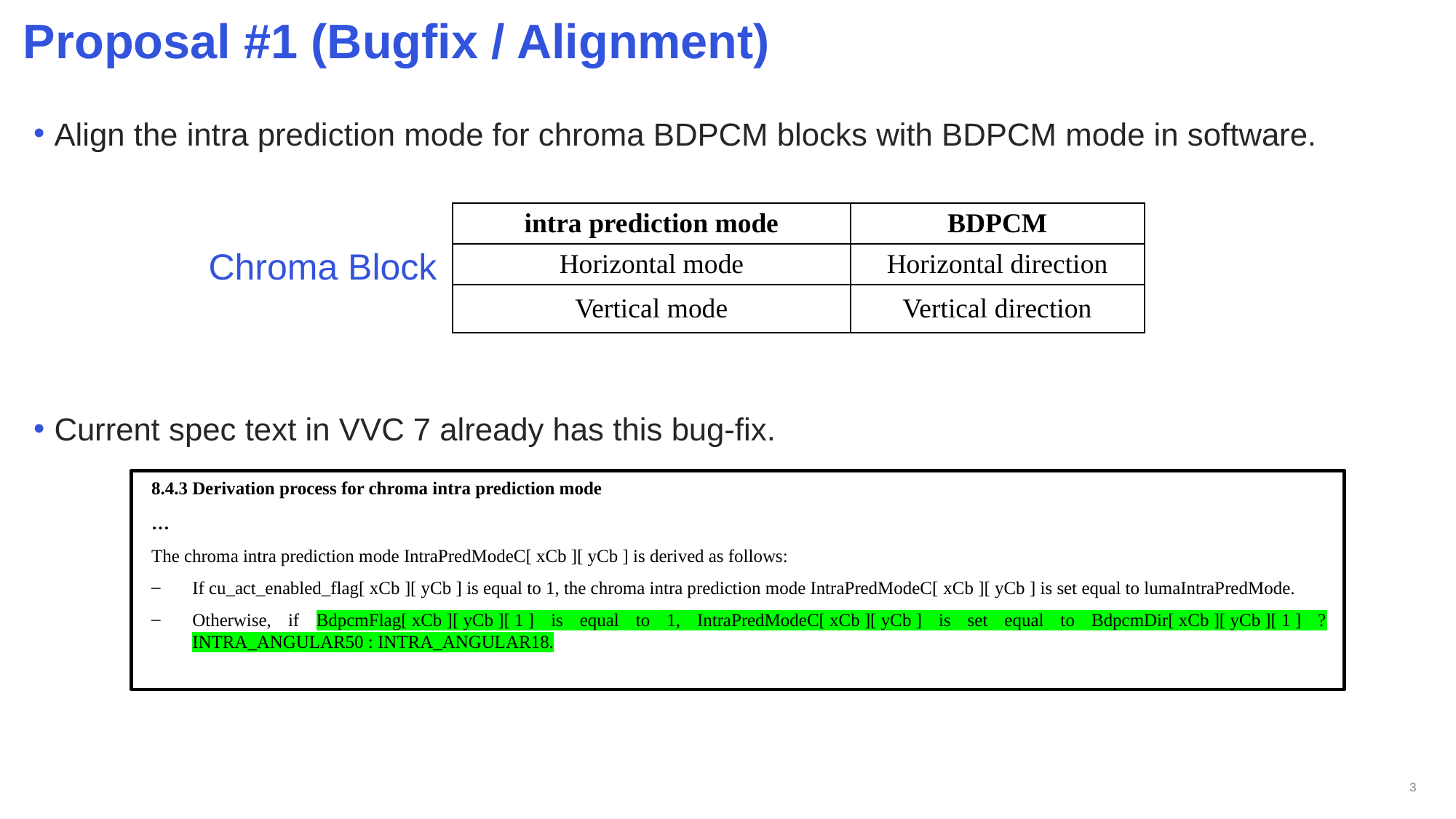

# Proposal #1 (Bugfix / Alignment)
Align the intra prediction mode for chroma BDPCM blocks with BDPCM mode in software.

Current spec text in VVC 7 already has this bug-fix.
| intra prediction mode | BDPCM |
| --- | --- |
| Horizontal mode | Horizontal direction |
| Vertical mode | Vertical direction |
Chroma Block

8.4.3 Derivation process for chroma intra prediction mode
…
The chroma intra prediction mode IntraPredModeC[ xCb ][ yCb ] is derived as follows:
If cu_act_enabled_flag[ xCb ][ yCb ] is equal to 1, the chroma intra prediction mode IntraPredModeC[ xCb ][ yCb ] is set equal to lumaIntraPredMode.
Otherwise, if BdpcmFlag[ xCb ][ yCb ][ 1 ] is equal to 1, IntraPredModeC[ xCb ][ yCb ] is set equal to BdpcmDir[ xCb ][ yCb ][ 1 ] ? INTRA_ANGULAR50 : INTRA_ANGULAR18.